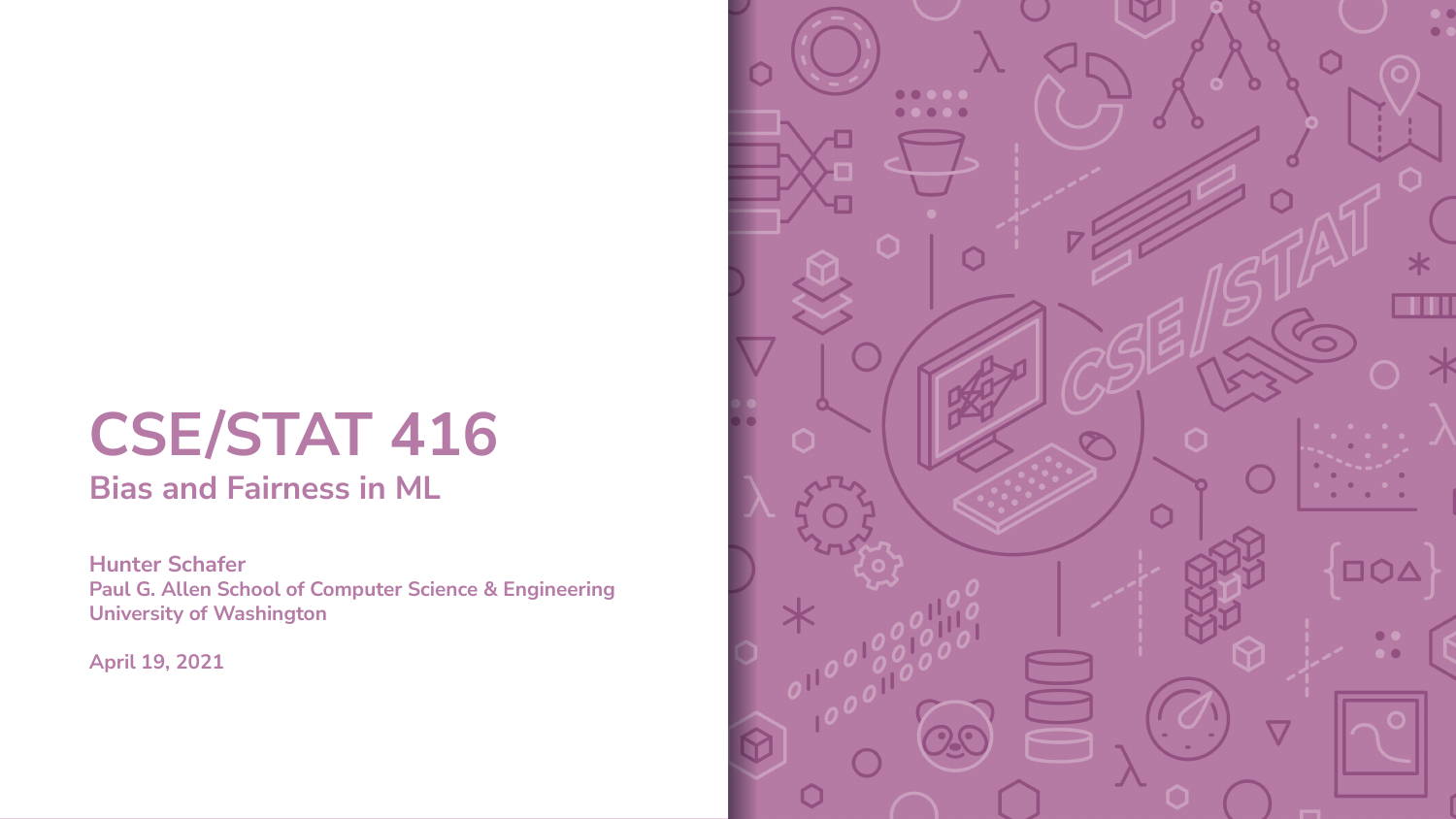

# CSE/STAT 416 Bias and Fairness in ML Hunter Schafer Paul G. Allen School of Computer Science & Engineering University of Washington April 19, 2021